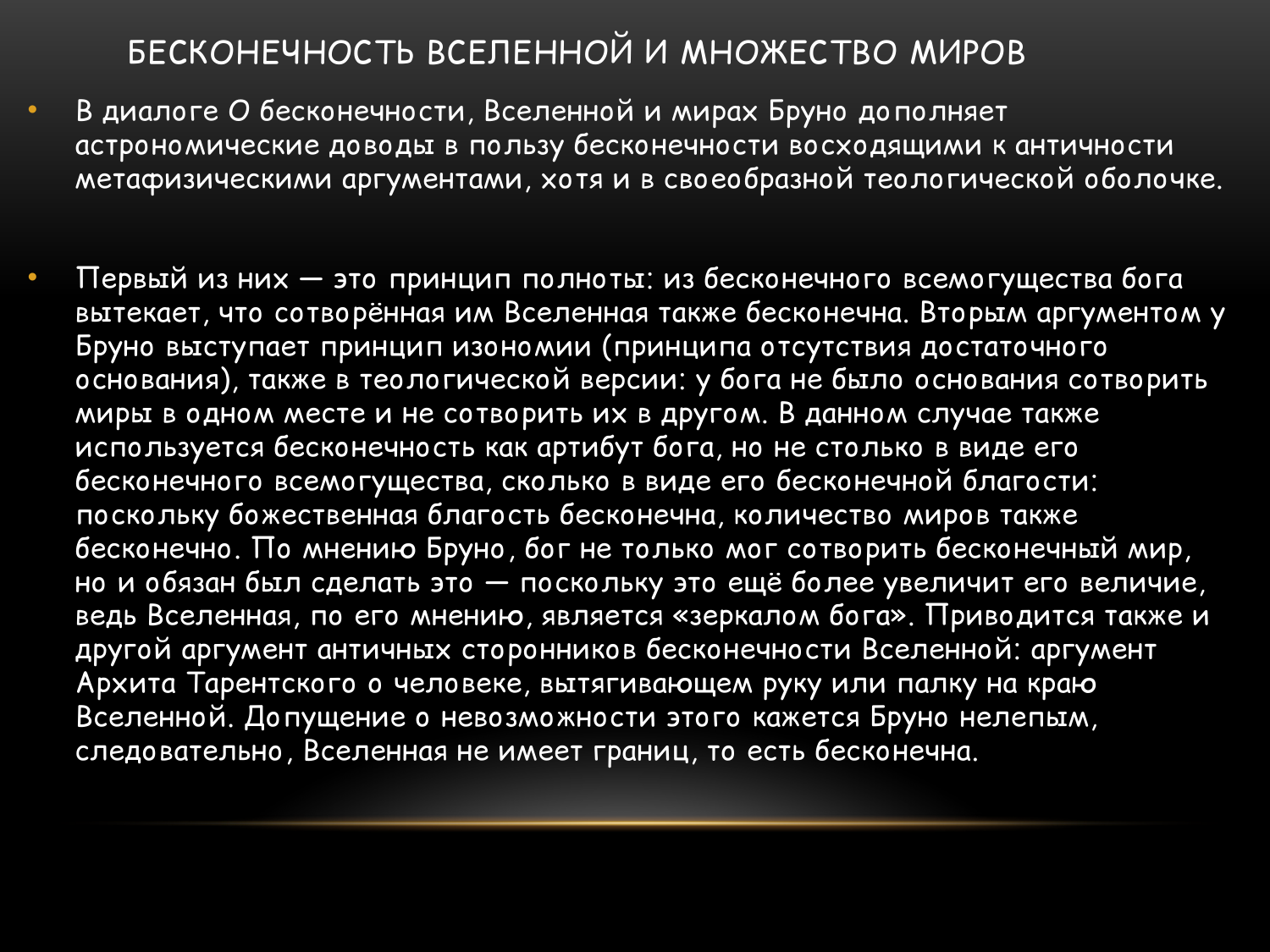

# Бесконечность вселенной и множество миров
В диалоге О бесконечности, Вселенной и мирах Бруно дополняет астрономические доводы в пользу бесконечности восходящими к античности метафизическими аргументами, хотя и в своеобразной теологической оболочке.

Первый из них — это принцип полноты: из бесконечного всемогущества бога вытекает, что сотворённая им Вселенная также бесконечна. Вторым аргументом у Бруно выступает принцип изономии (принципа отсутствия достаточного основания), также в теологической версии: у бога не было основания сотворить миры в одном месте и не сотворить их в другом. В данном случае также используется бесконечность как артибут бога, но не столько в виде его бесконечного всемогущества, сколько в виде его бесконечной благости: поскольку божественная благость бесконечна, количество миров также бесконечно. По мнению Бруно, бог не только мог сотворить бесконечный мир, но и обязан был сделать это — поскольку это ещё более увеличит его величие, ведь Вселенная, по его мнению, является «зеркалом бога». Приводится также и другой аргумент античных сторонников бесконечности Вселенной: аргумент Архита Тарентского о человеке, вытягивающем руку или палку на краю Вселенной. Допущение о невозможности этого кажется Бруно нелепым, следовательно, Вселенная не имеет границ, то есть бесконечна.